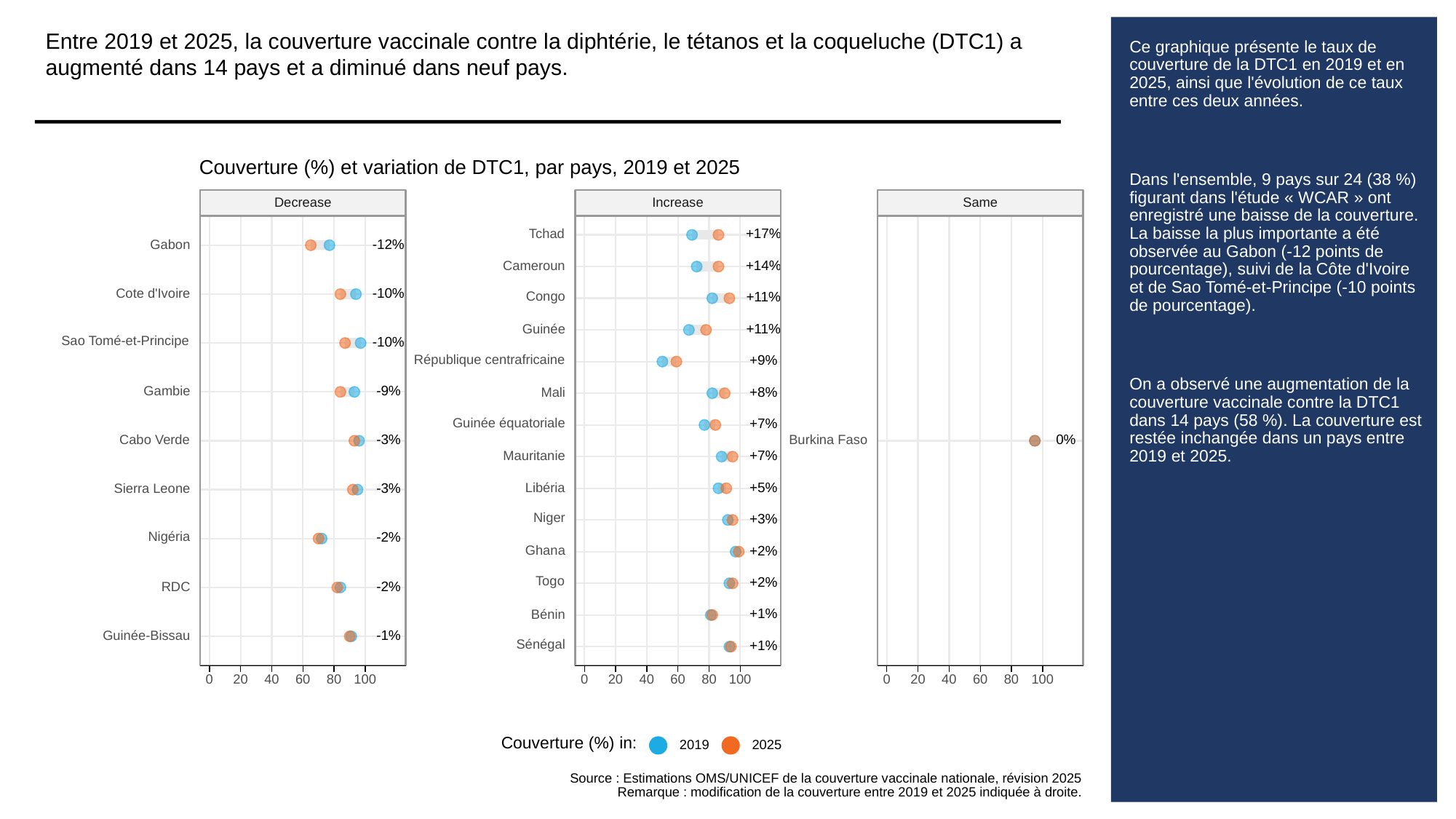

Entre 2019 et 2025, la couverture vaccinale contre la diphtérie, le tétanos et la coqueluche (DTC1) a augmenté dans 14 pays et a diminué dans neuf pays.
# Ce graphique présente le taux de couverture de la DTC1 en 2019 et en 2025, ainsi que l'évolution de ce taux entre ces deux années.

Dans l'ensemble, 9 pays sur 24 (38 %) figurant dans l'étude « WCAR » ont enregistré une baisse de la couverture. La baisse la plus importante a été observée au Gabon (-12 points de pourcentage), suivi de la Côte d'Ivoire et de Sao Tomé-et-Principe (-10 points de pourcentage).

On a observé une augmentation de la couverture vaccinale contre la DTC1 dans 14 pays (58 %). La couverture est restée inchangée dans un pays entre 2019 et 2025.

Couverture (%) et variation de DTC1, par pays, 2019 et 2025

Same
Decrease
Increase

+17%

Tchad

-12%

Gabon

+14%

Cameroun

-10%

Cote d'Ivoire
Congo
+11%

+11%

Guinée

Sao Tomé-et-Principe
-10%

République centrafricaine
+9%

-9%

Gambie
+8%

Mali

Guinée équatoriale
+7%

-3%
0%

Cabo Verde
Burkina Faso

+7%

Mauritanie

+5%

Libéria
-3%

Sierra Leone

Niger
+3%

Nigéria
-2%

+2%

Ghana

Togo
+2%

-2%

RDC

+1%

Bénin

-1%

Guinée-Bissau

Sénégal
+1%

0
20
40
60
80
100
0
20
40
60
80
100
0
20
40
60
80
100
Couverture (%) in:

2019
2025
Source : Estimations OMS/UNICEF de la couverture vaccinale nationale, révision 2025
Remarque : modification de la couverture entre 2019 et 2025 indiquée à droite.